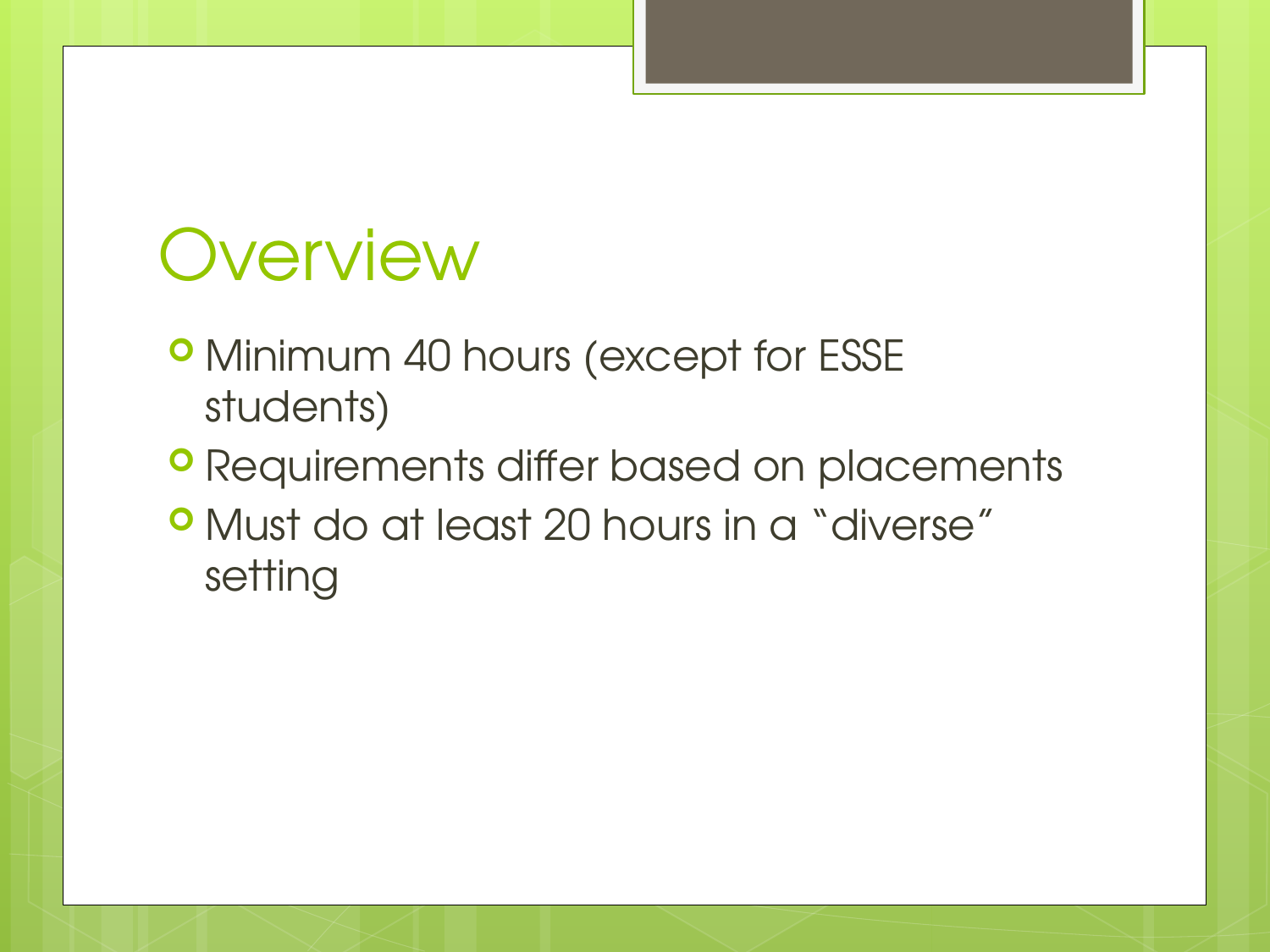

# Overview
Minimum 40 hours (except for ESSE students)
Requirements differ based on placements
Must do at least 20 hours in a “diverse” setting